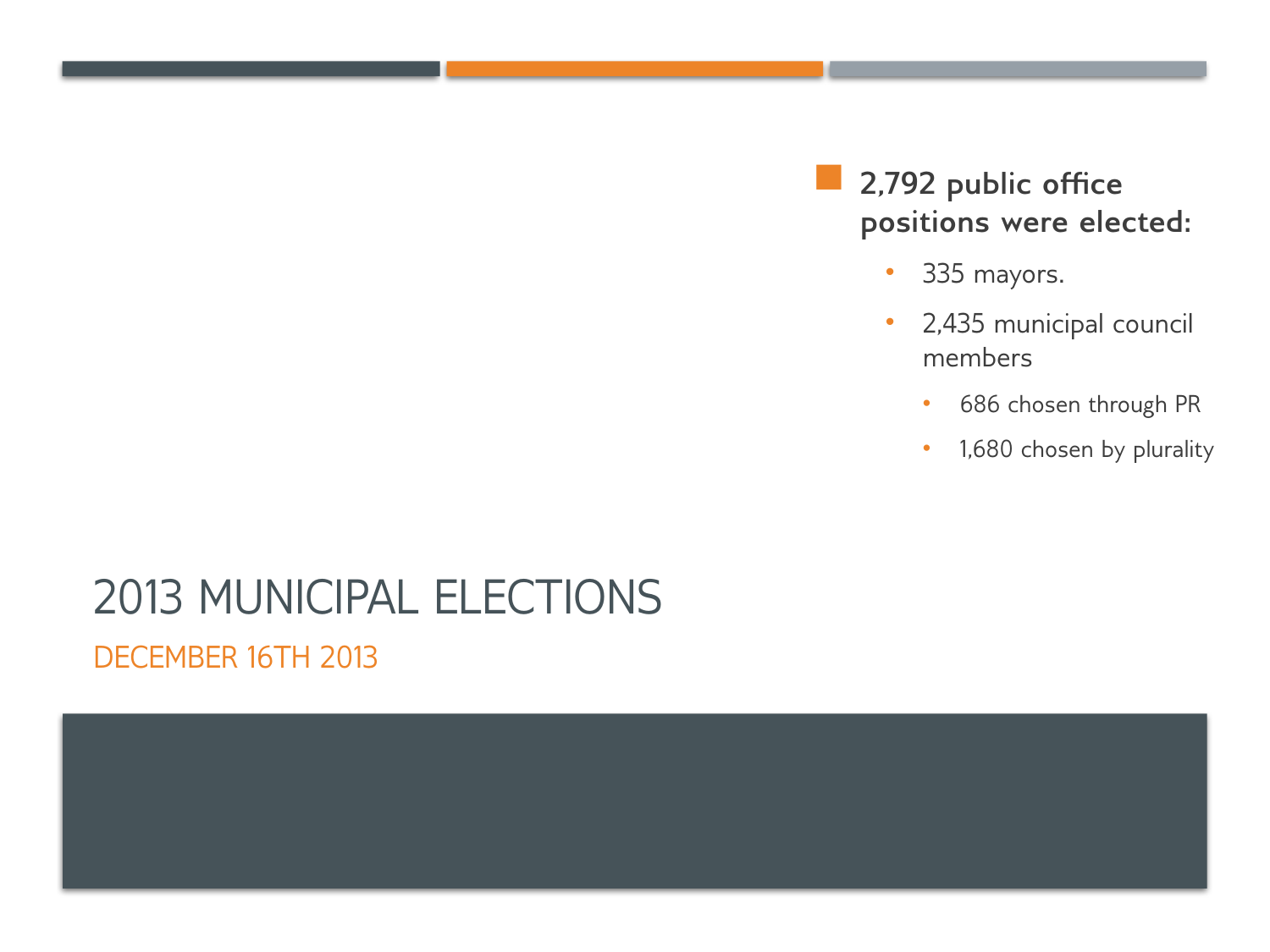

2,792 public office positions were elected:
335 mayors.
2,435 municipal council members
686 chosen through PR
1,680 chosen by plurality
# 2013 MUNICIPAL elections
DECEMBER 16TH 2013